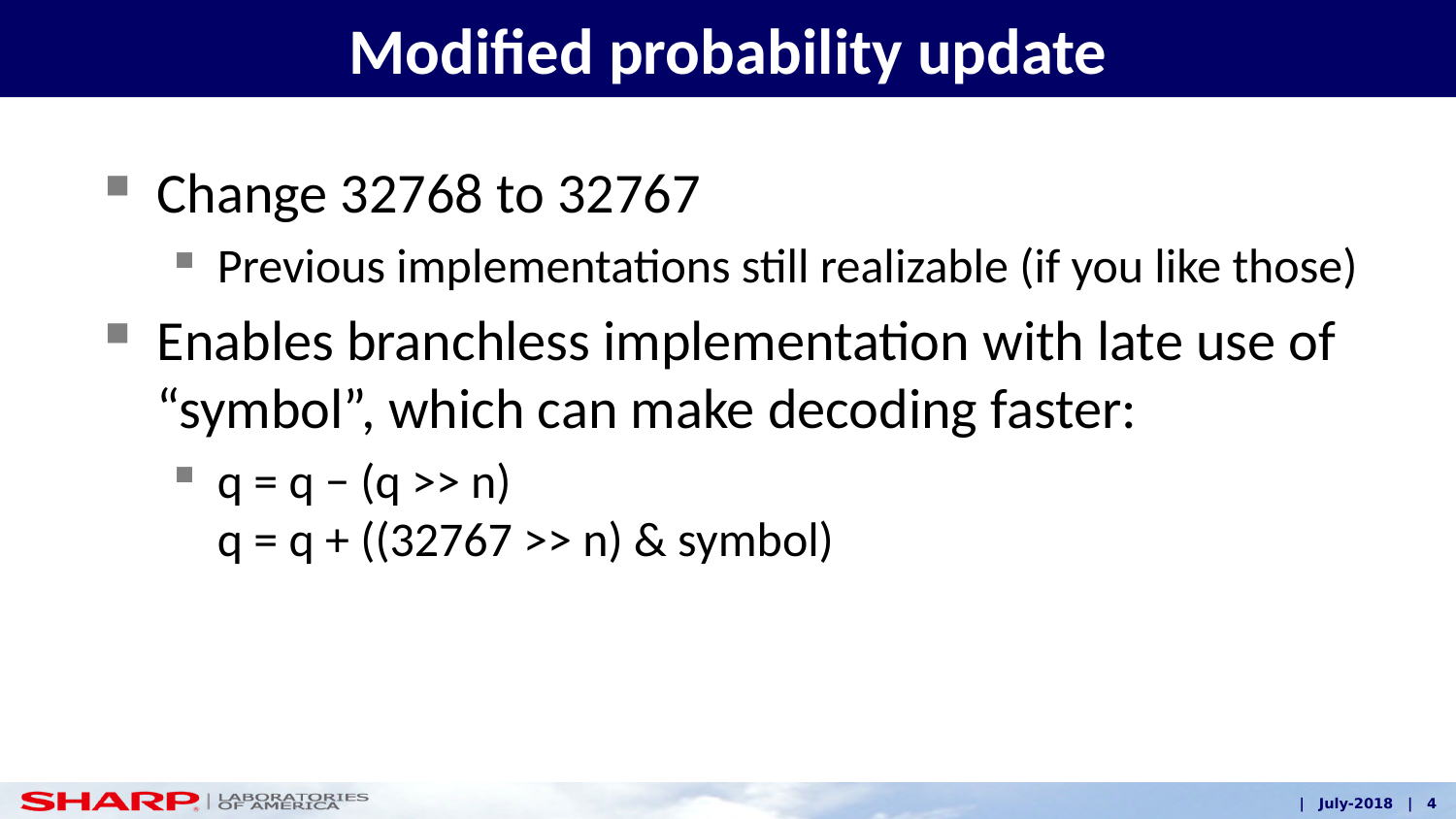

# Modified probability update
Change 32768 to 32767
Previous implementations still realizable (if you like those)
Enables branchless implementation with late use of “symbol”, which can make decoding faster:
q = q − (q >> n)
q = q + ((32767 >> n) & symbol)